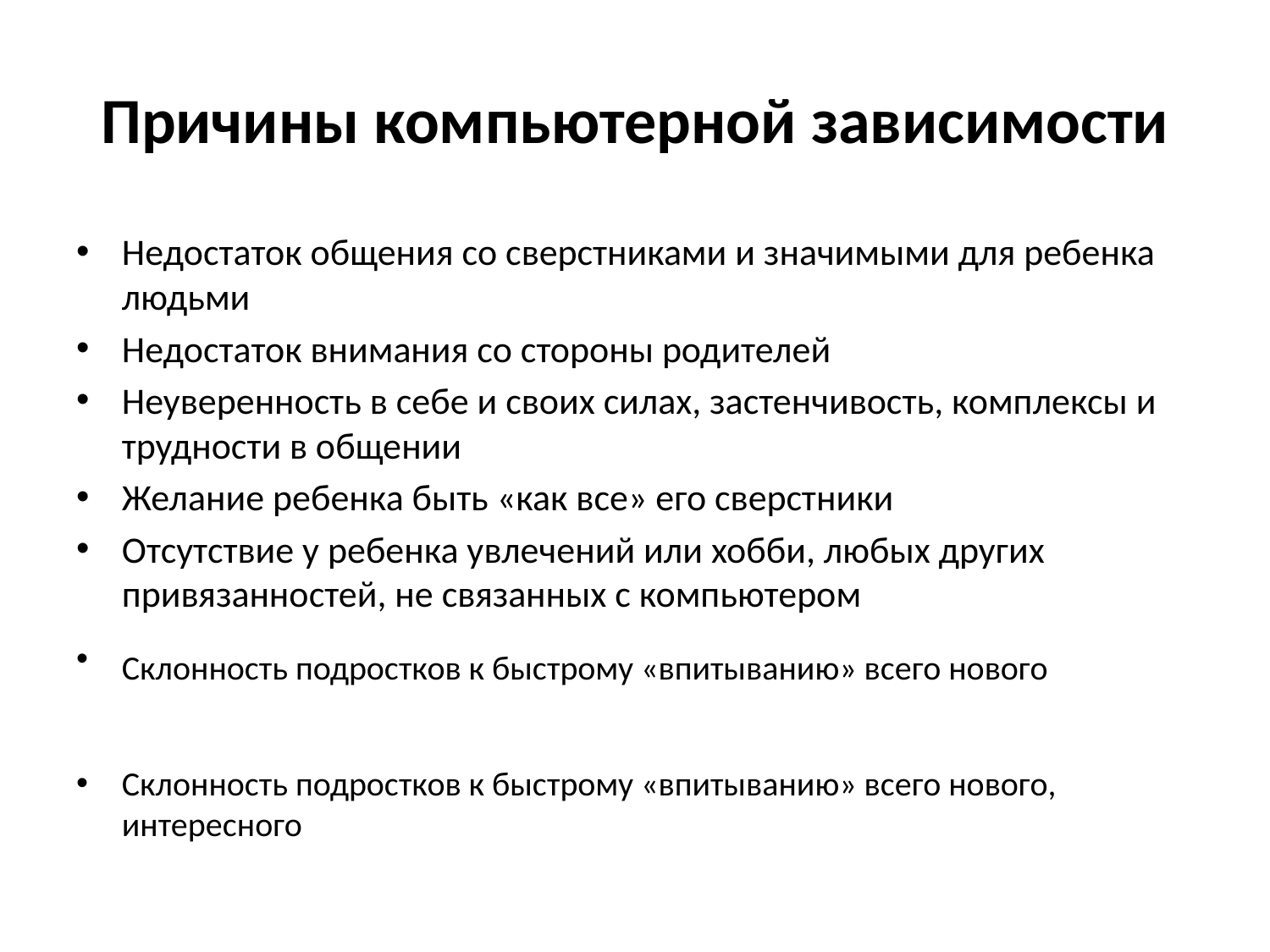

# Причины компьютерной зависимости
Недостаток общения со сверстниками и значимыми для ребенка людьми
Недостаток внимания со стороны родителей
Неуверенность в себе и своих силах, застенчивость, комплексы и трудности в общении
Желание ребенка быть «как все» его сверстники
Отсутствие у ребенка увлечений или хобби, любых других привязанностей, не связанных с компьютером
Склонность подростков к быстрому «впитыванию» всего нового, интересного
Склонность подростков к быстрому «впитыванию» всего нового, интересного